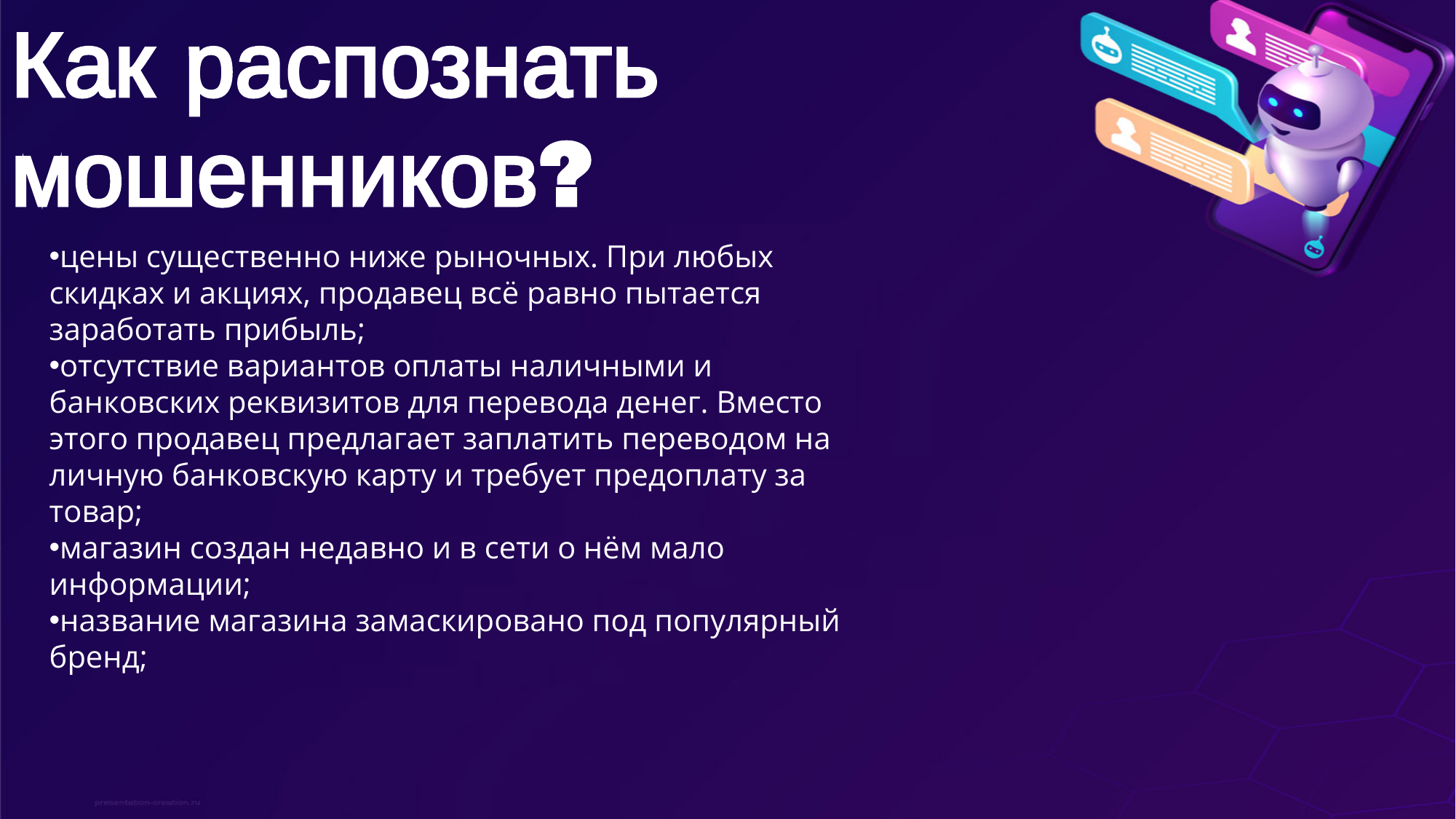

Как распознать мошенников?
цены существенно ниже рыночных. При любых скидках и акциях, продавец всё равно пытается заработать прибыль;
отсутствие вариантов оплаты наличными и банковских реквизитов для перевода денег. Вместо этого продавец предлагает заплатить переводом на личную банковскую карту и требует предоплату за товар;
магазин создан недавно и в сети о нём мало информации;
название магазина замаскировано под популярный бренд;